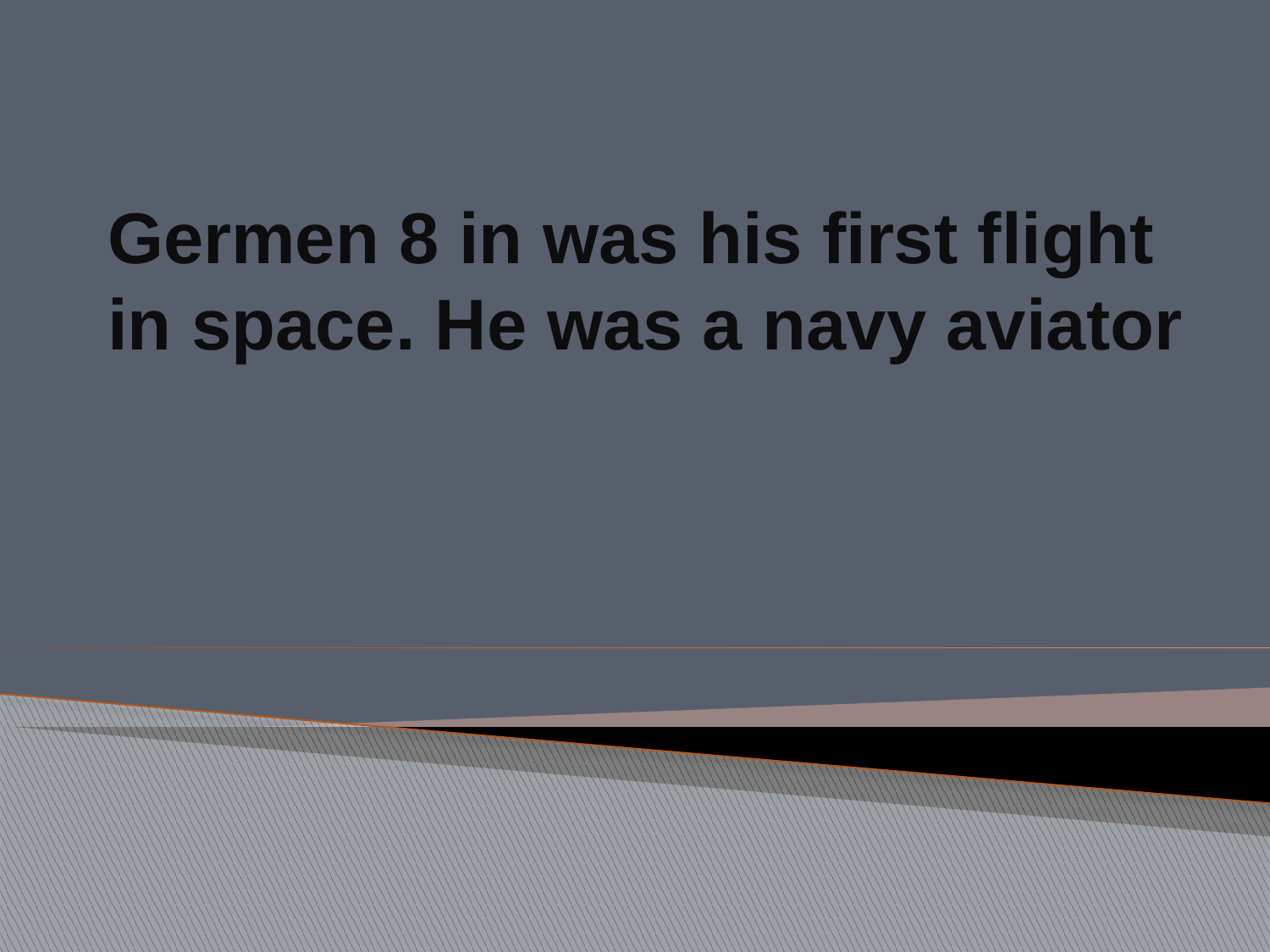

# Germen 8 in was his first flight in space. He was a navy aviator